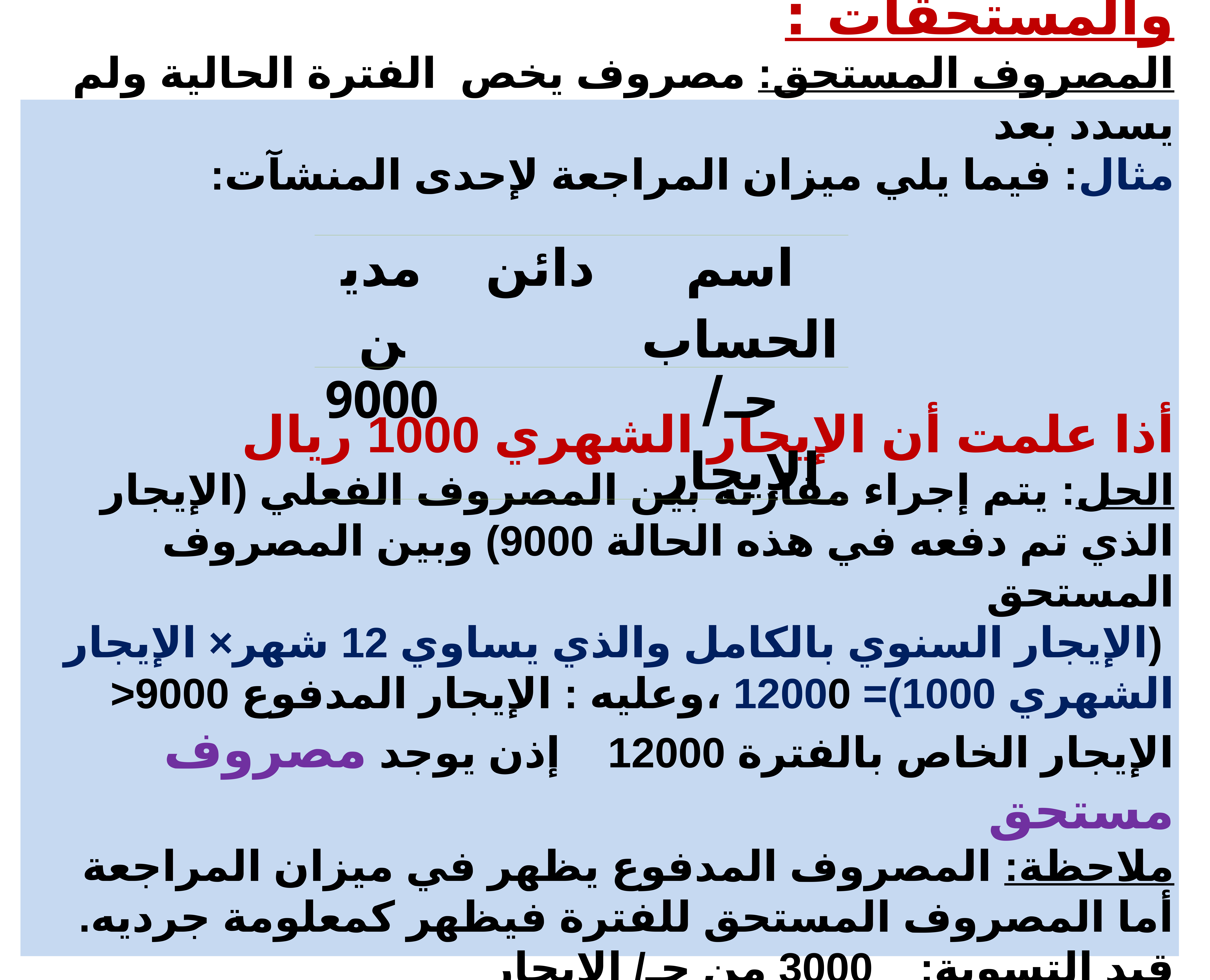

أمثلة تطبيقية علي المقدمات والمستحقات :
المصروف المستحق: مصروف يخص  الفترة الحالية ولم يسدد بعد
مثال: فيما يلي ميزان المراجعة لإحدى المنشآت:

أذا علمت أن الإيجار الشهري 1000 ريال
الحل: يتم إجراء مقارنة بين المصروف الفعلي (الإيجار الذي تم دفعه في هذه الحالة 9000) وبين المصروف المستحق
 (الإيجار السنوي بالكامل والذي يساوي 12 شهر× الإيجار الشهري 1000)= 12000 ،وعليه : الإيجار المدفوع 9000< الإيجار الخاص بالفترة 12000    إذن يوجد مصروف مستحق
ملاحظة: المصروف المدفوع يظهر في ميزان المراجعة أما المصروف المستحق للفترة فيظهر كمعلومة جرديه.
قيد التسوية:    3000 من حـ/ الإيجار
    3000 إلى حـ/ إيجار مستحق

| مدين | دائن | اسم الحساب |
| --- | --- | --- |
| 9000 |  | حـ/ الإيجار |